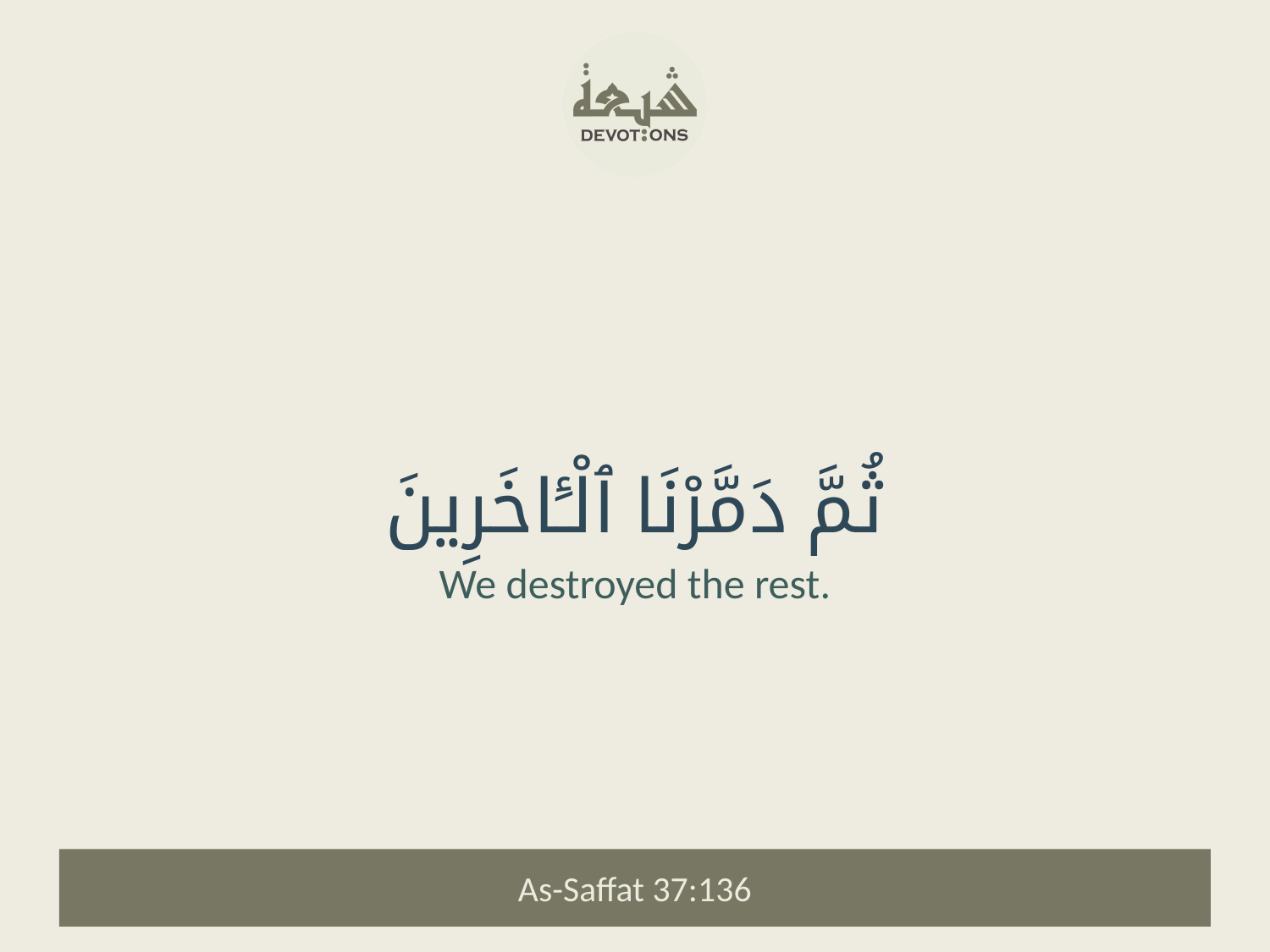

ثُمَّ دَمَّرْنَا ٱلْـَٔاخَرِينَ
We destroyed the rest.
As-Saffat 37:136